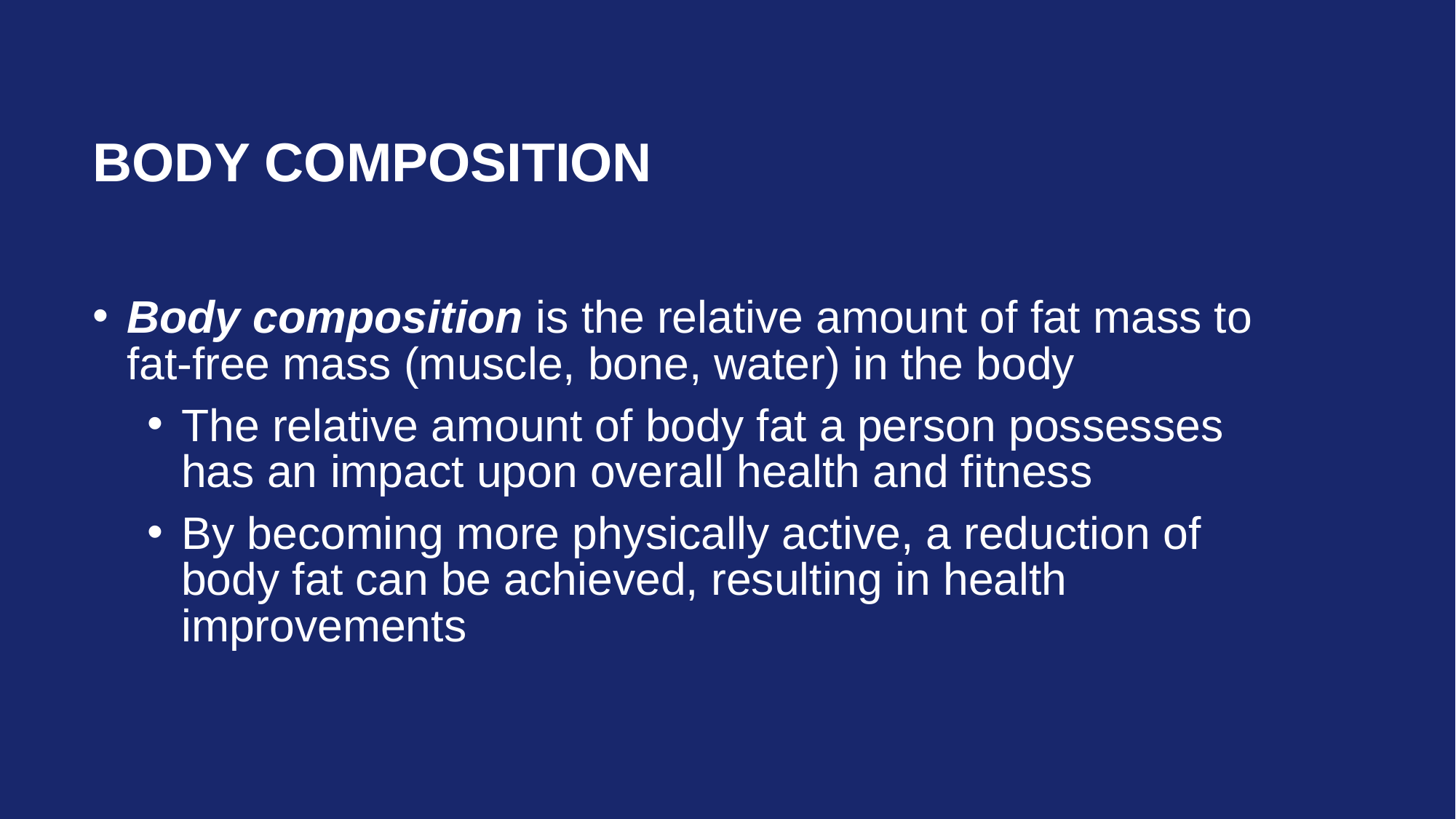

# Body Composition
Body composition is the relative amount of fat mass to fat-free mass (muscle, bone, water) in the body
The relative amount of body fat a person possesses has an impact upon overall health and fitness
By becoming more physically active, a reduction of body fat can be achieved, resulting in health improvements